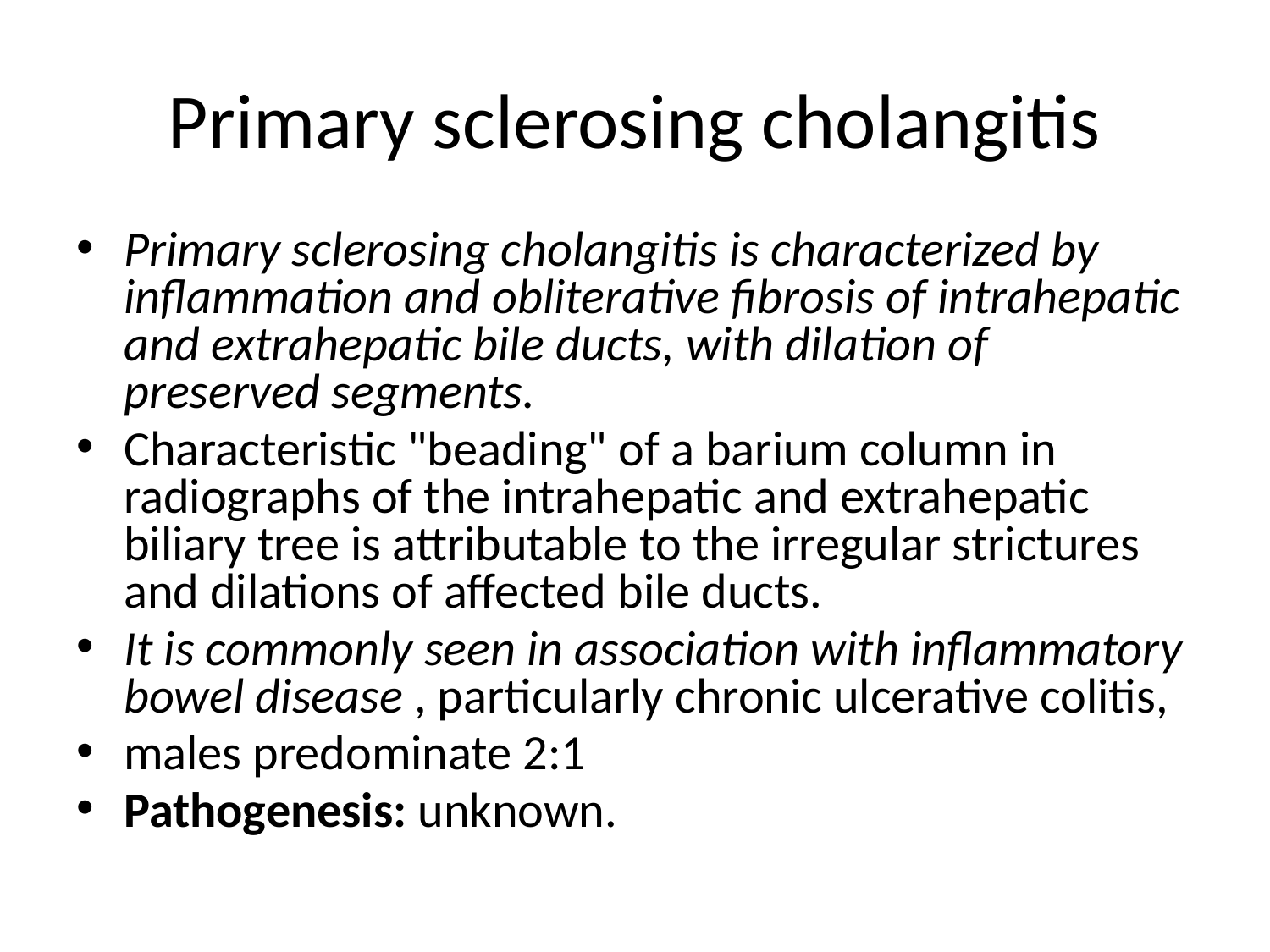

# Primary sclerosing cholangitis
Primary sclerosing cholangitis is characterized by inflammation and obliterative fibrosis of intrahepatic and extrahepatic bile ducts, with dilation of preserved segments.
Characteristic "beading" of a barium column in radiographs of the intrahepatic and extrahepatic biliary tree is attributable to the irregular strictures and dilations of affected bile ducts.
It is commonly seen in association with inflammatory bowel disease , particularly chronic ulcerative colitis,
males predominate 2:1
Pathogenesis: unknown.